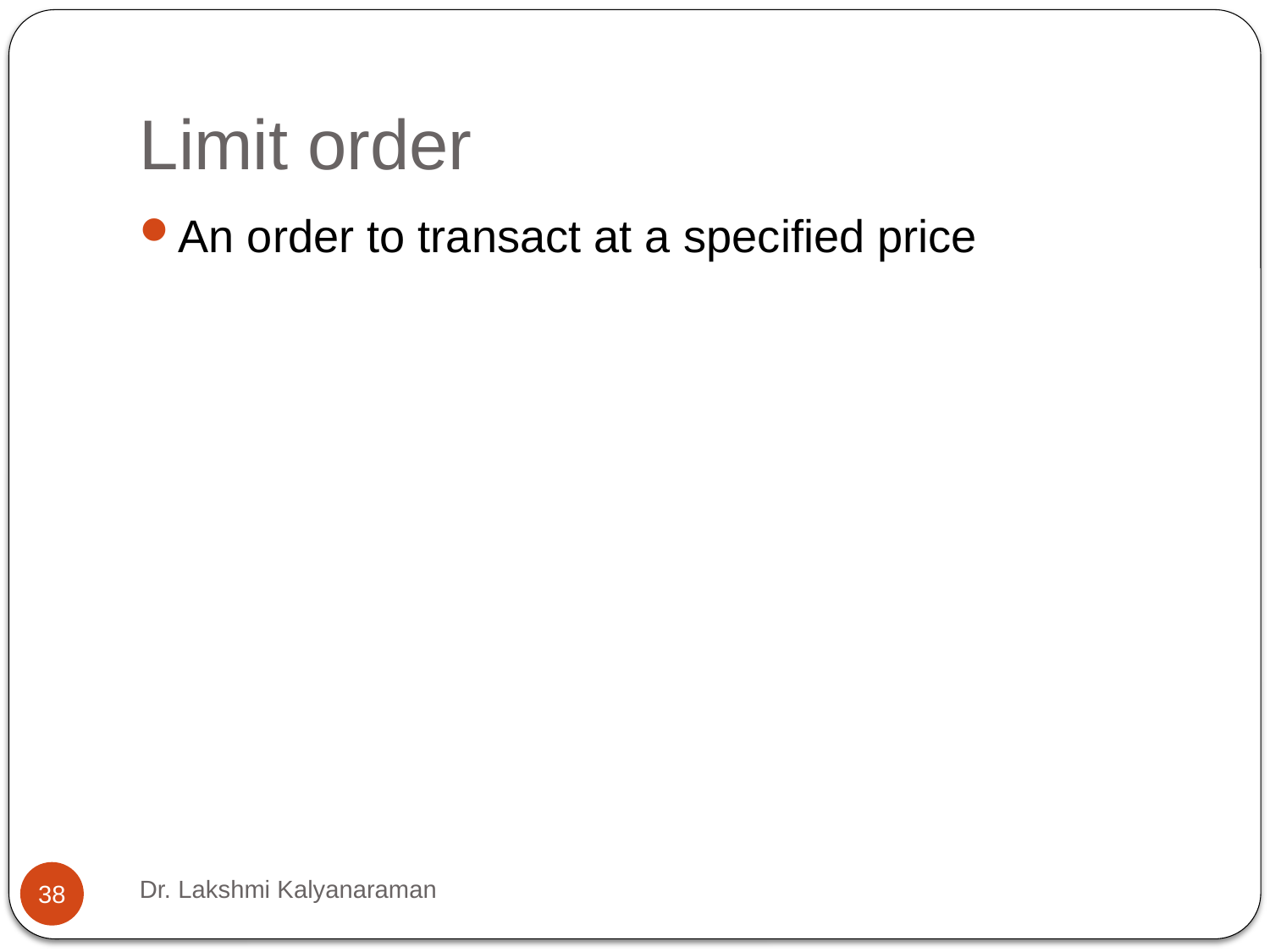

# Limit order
An order to transact at a specified price
Dr. Lakshmi Kalyanaraman
38